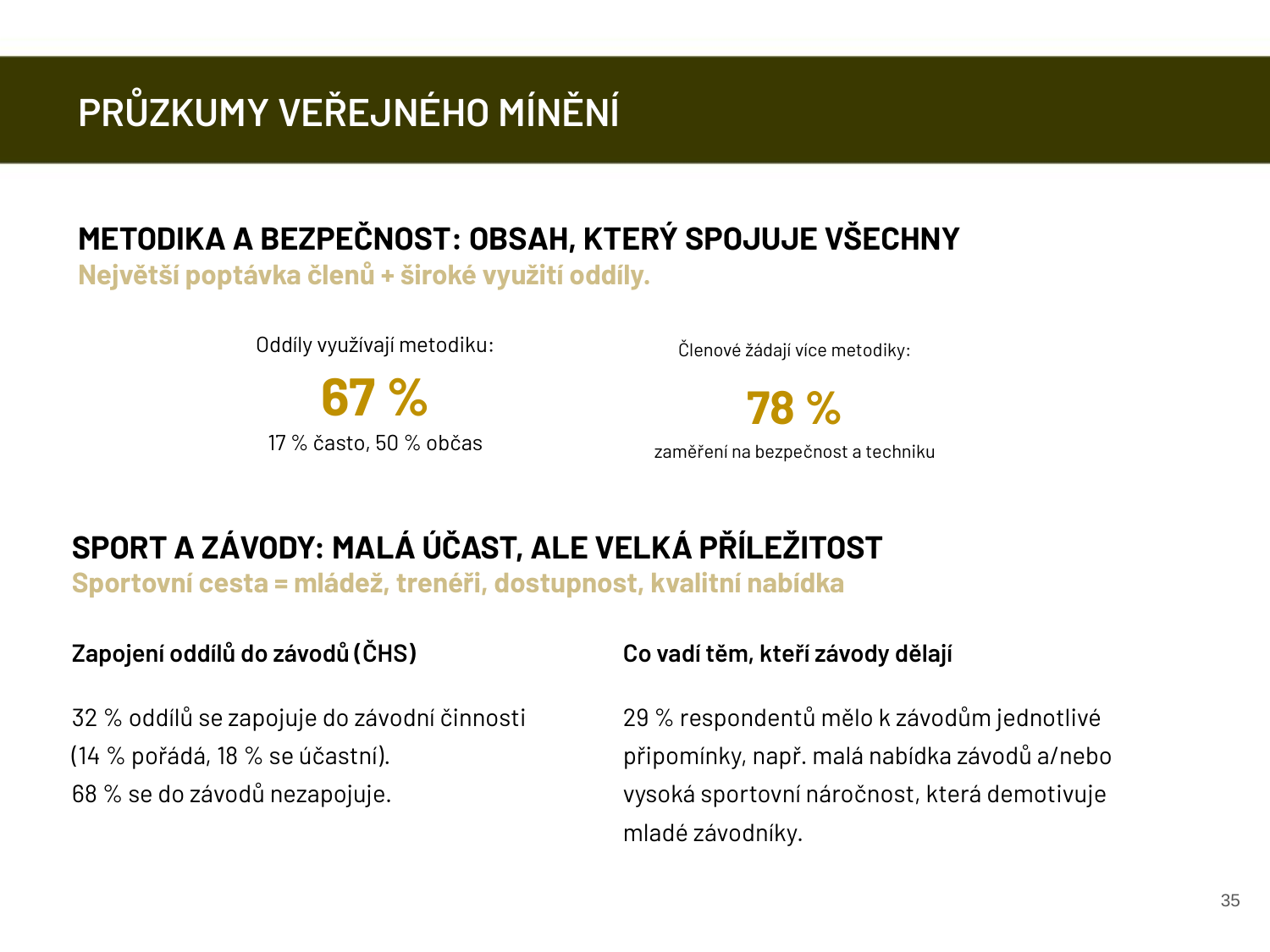

PRŮZKUMY VEŘEJNÉHO MÍNĚNÍ
METODIKA A BEZPEČNOST: OBSAH, KTERÝ SPOJUJE VŠECHNY
Největší poptávka členů + široké využití oddíly.
Oddíly využívají metodiku:
67 %
17 % často, 50 % občas

Členové žádají více metodiky:
78 %
zaměření na bezpečnost a techniku
SPORT A ZÁVODY: MALÁ ÚČAST, ALE VELKÁ PŘÍLEŽITOST
Sportovní cesta = mládež, trenéři, dostupnost, kvalitní nabídka
| Zapojení oddílů do závodů (ČHS) | Co vadí těm, kteří závody dělají |
| --- | --- |
| 32 % oddílů se zapojuje do závodní činnosti (14 % pořádá, 18 % se účastní). 68 % se do závodů nezapojuje. | 29 % respondentů mělo k závodům jednotlivé připomínky, např. malá nabídka závodů a/nebo vysoká sportovní náročnost, která demotivuje mladé závodníky. |
35